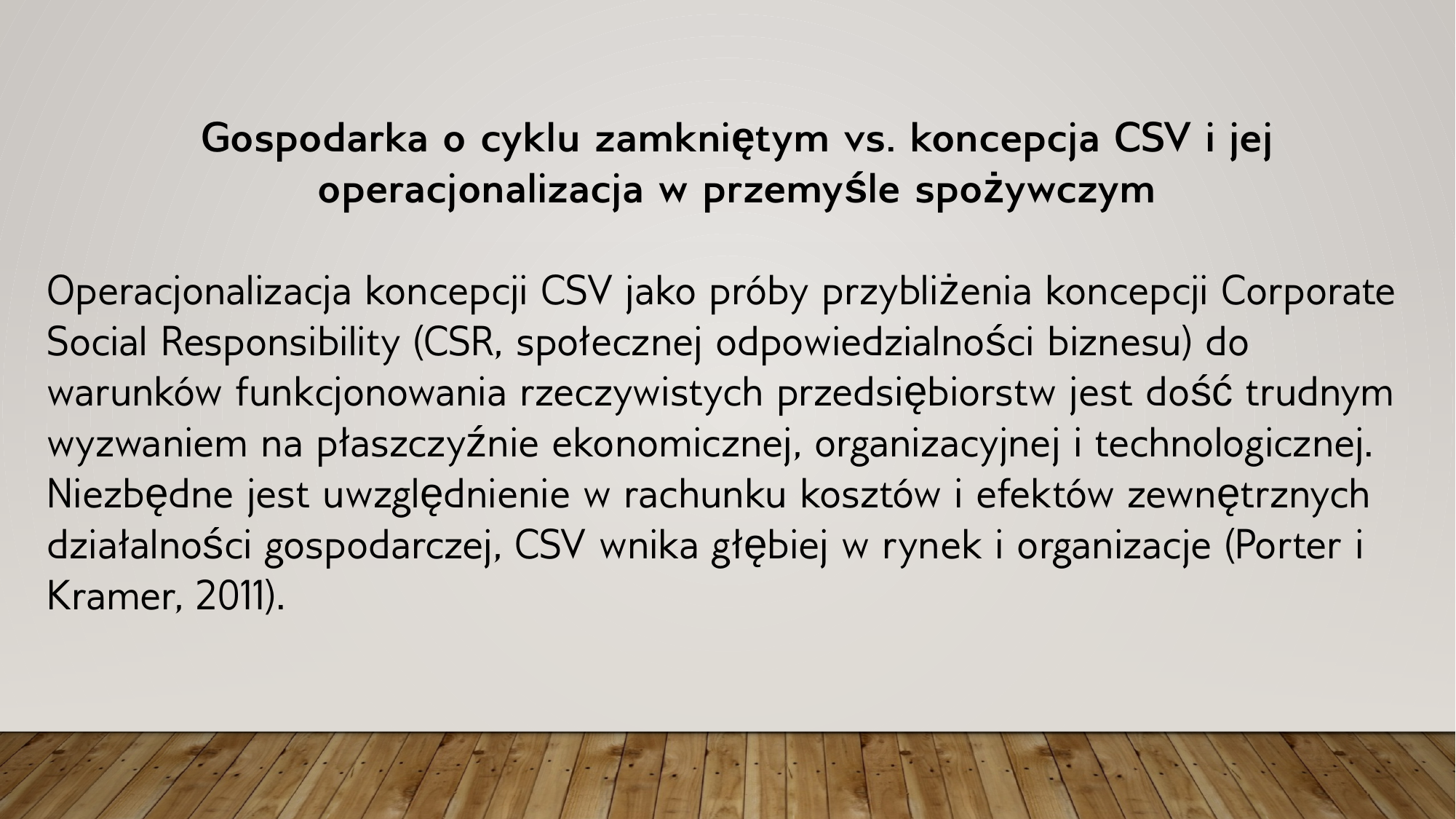

Gospodarka o cyklu zamkniętym vs. koncepcja CSV i jej operacjonalizacja w przemyśle spożywczym

Operacjonalizacja koncepcji CSV jako próby przybliżenia koncepcji Corporate Social Responsibility (CSR, społecznej odpowiedzialności biznesu) do warunków funkcjonowania rzeczywistych przedsiębiorstw jest dość trudnym wyzwaniem na płaszczyźnie ekonomicznej, organizacyjnej i technologicznej. Niezbędne jest uwzględnienie w rachunku kosztów i efektów zewnętrznych działalności gospodarczej, CSV wnika głębiej w rynek i organizacje (Porter i Kramer, 2011).